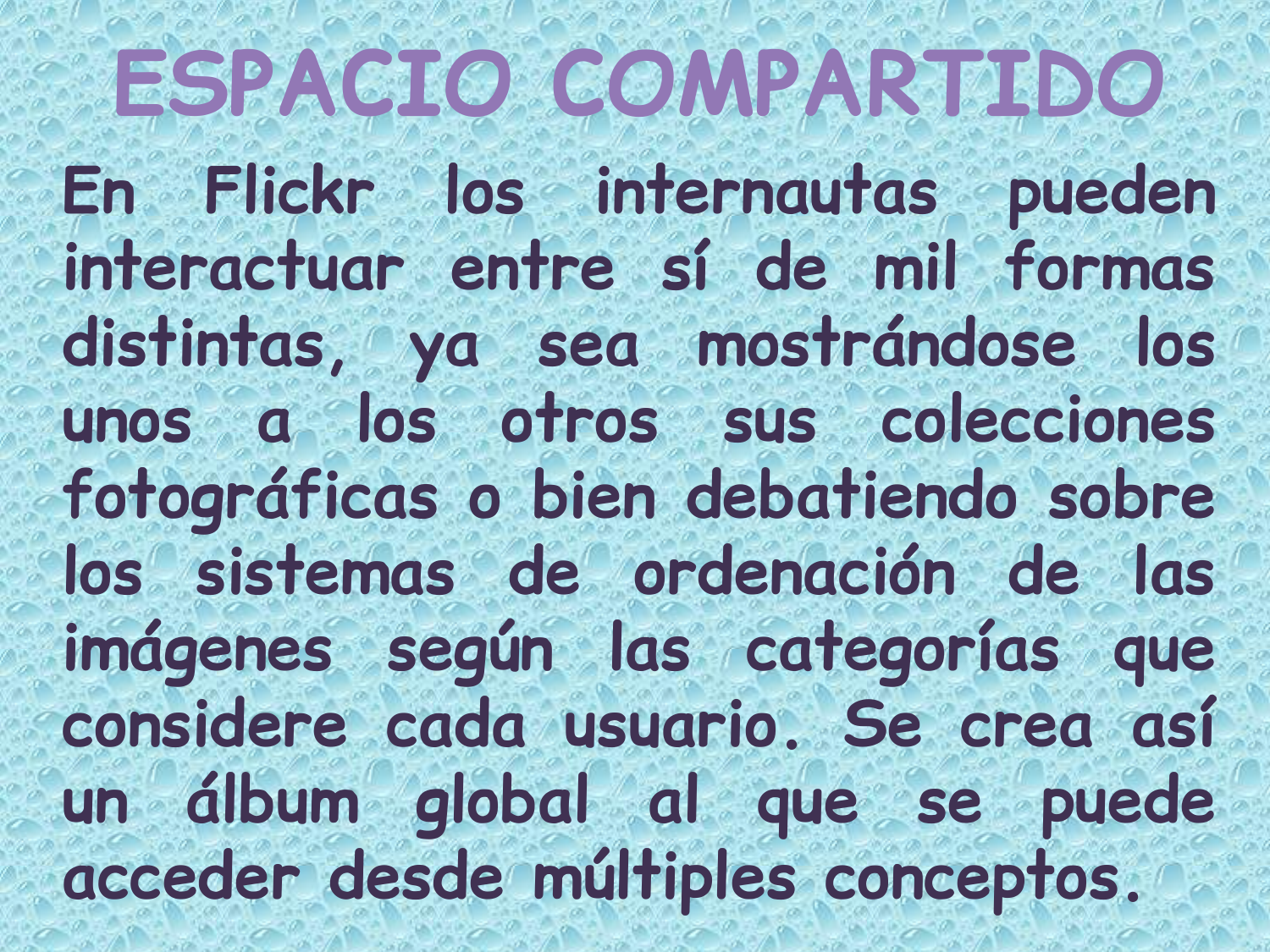

ESPACIO COMPARTIDO
En Flickr los internautas pueden interactuar entre sí de mil formas distintas, ya sea mostrándose los unos a los otros sus colecciones fotográficas o bien debatiendo sobre los sistemas de ordenación de las imágenes según las categorías que considere cada usuario. Se crea así un álbum global al que se puede acceder desde múltiples conceptos.